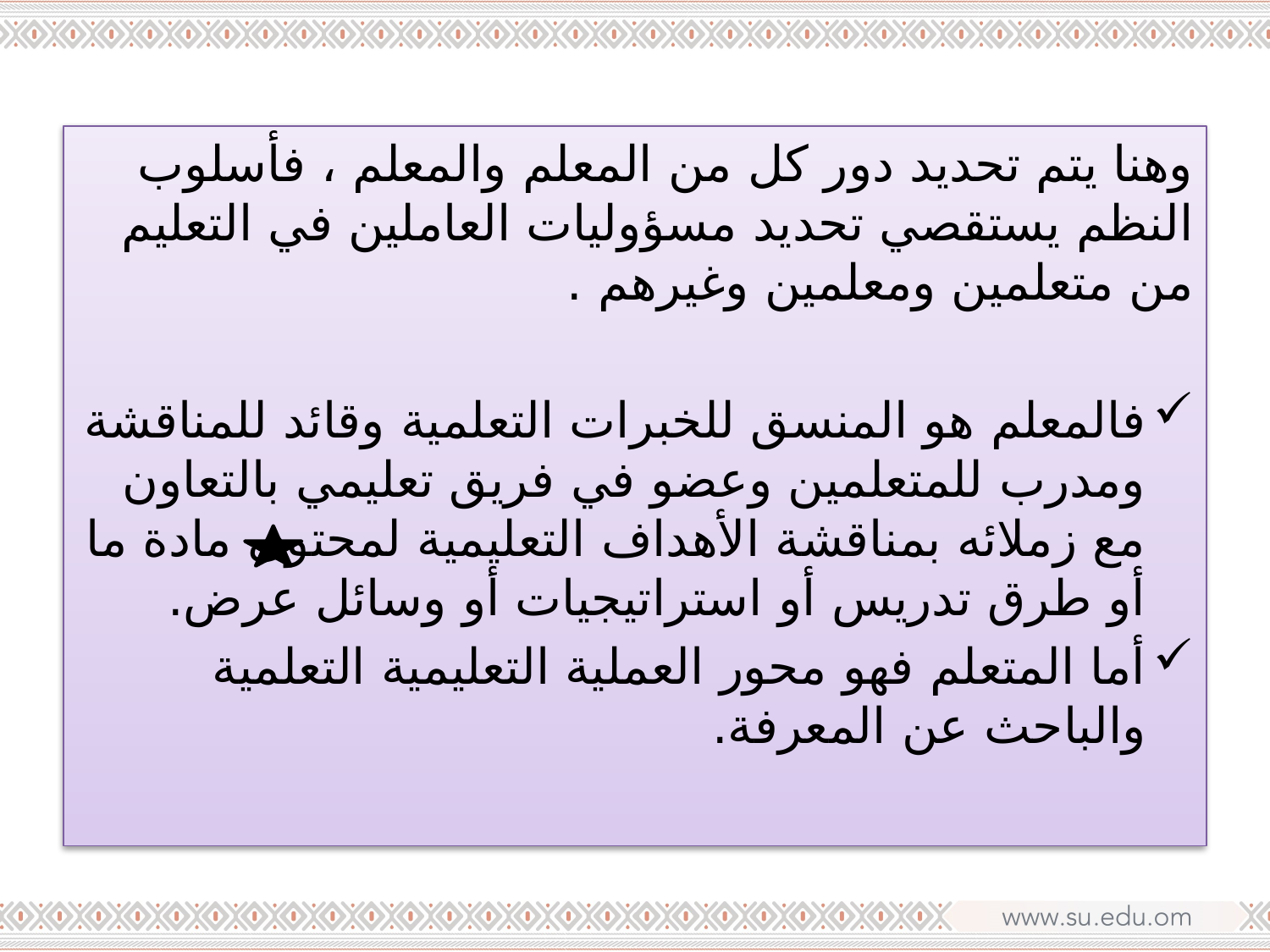

وهنا يتم تحديد دور كل من المعلم والمعلم ، فأسلوب النظم يستقصي تحديد مسؤوليات العاملين في التعليم من متعلمين ومعلمين وغيرهم .

فالمعلم هو المنسق للخبرات التعلمية وقائد للمناقشة ومدرب للمتعلمين وعضو في فريق تعليمي بالتعاون مع زملائه بمناقشة الأهداف التعليمية لمحتوى مادة ما أو طرق تدريس أو استراتيجيات أو وسائل عرض.
أما المتعلم فهو محور العملية التعليمية التعلمية والباحث عن المعرفة.